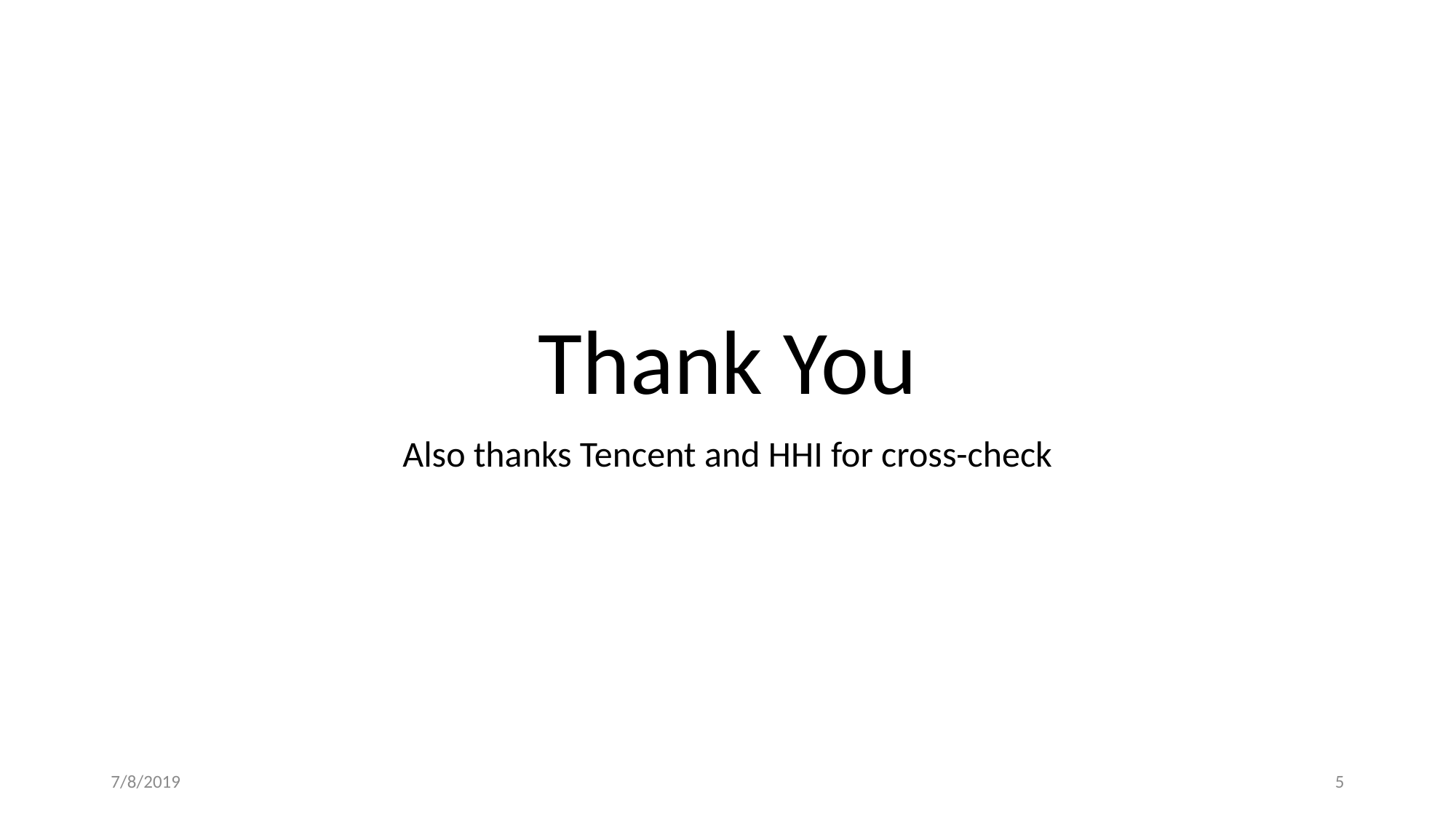

# Thank You
Also thanks Tencent and HHI for cross-check
7/8/2019
5